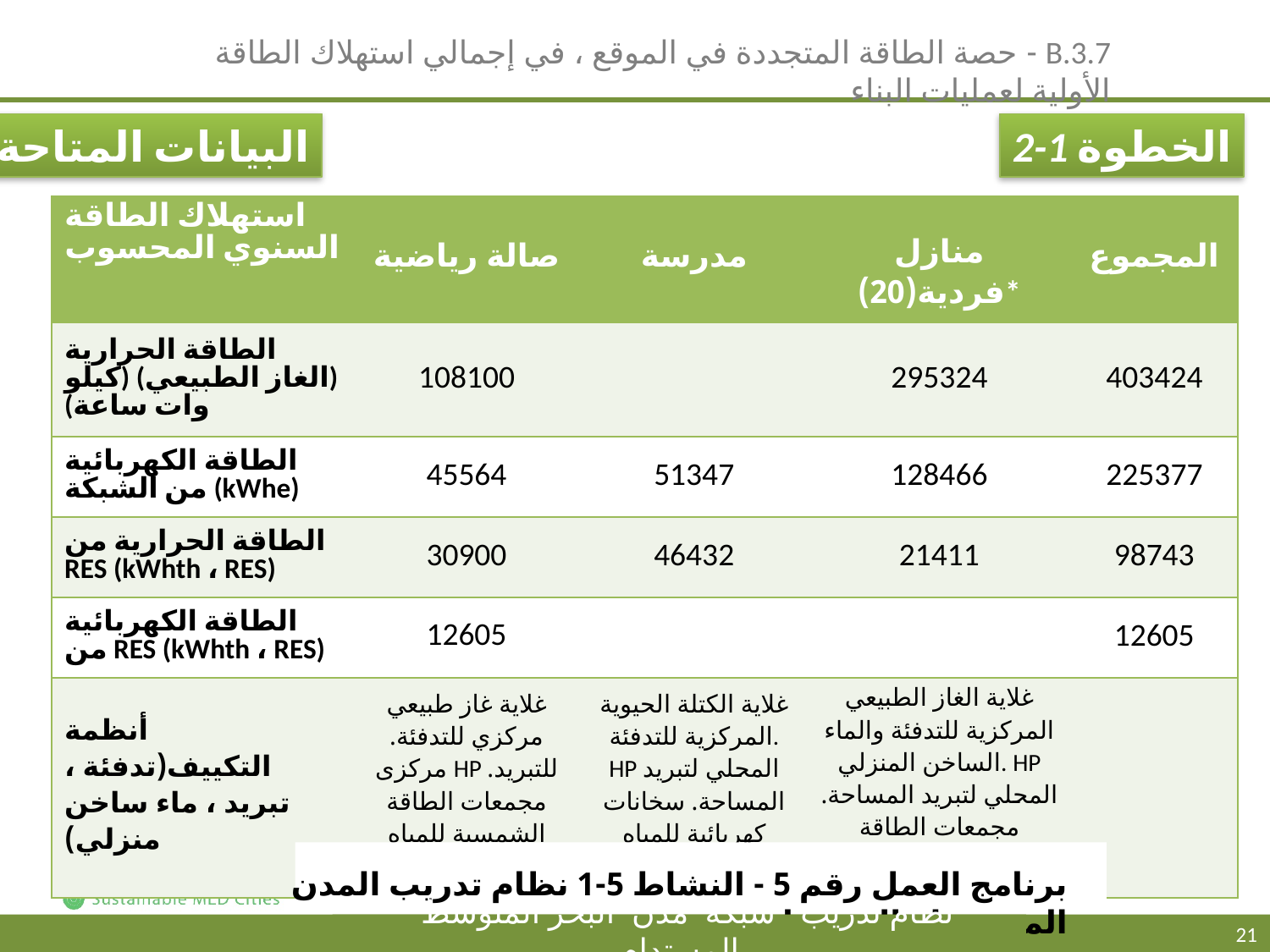

B.3.7 - حصة الطاقة المتجددة في الموقع ، في إجمالي استهلاك الطاقة الأولية لعمليات البناء
الخطوة 1-2
البيانات المتاحة
| استهلاك الطاقة السنوي المحسوب | صالة رياضية | مدرسة | منازل فردية(20)\* | المجموع |
| --- | --- | --- | --- | --- |
| الطاقة الحرارية (الغاز الطبيعي) (كيلو وات ساعة) | 108100 |  | 295324 | 403424 |
| الطاقة الكهربائية من الشبكة (kWhe) | 45564 | 51347 | 128466 | 225377 |
| الطاقة الحرارية من RES (kWhth ، RES) | 30900 | 46432 | 21411 | 98743 |
| الطاقة الكهربائية من RES (kWhth ، RES) | 12605 |  |  | 12605 |
| أنظمة التكييف(تدفئة ، تبريد ، ماء ساخن منزلي) | غلاية غاز طبيعي مركزي للتدفئة. مركزى HP للتبريد. مجمعات الطاقة الشمسية للمياه الساخنة المنزلية. | غلاية الكتلة الحيوية المركزية للتدفئة. HP المحلي لتبريد المساحة. سخانات كهربائية للمياه الساخنة المنزلية. | غلاية الغاز الطبيعي المركزية للتدفئة والماء الساخن المنزلي. HP المحلي لتبريد المساحة. مجمعات الطاقة الشمسية للمياه الساخنة المنزلية. |  |
* بالنسبة للمنازل الفردية ، يتم تقديم الاستهلاك كقيمة إجمالية إجمالية لجميع المباني

برنامج العمل رقم 5 - النشاط 5-1 نظام تدريب المدن المتوسطة المستدامة
نظام تدريب   شبكة  مدن  البحر المتوسط   المستدام
21